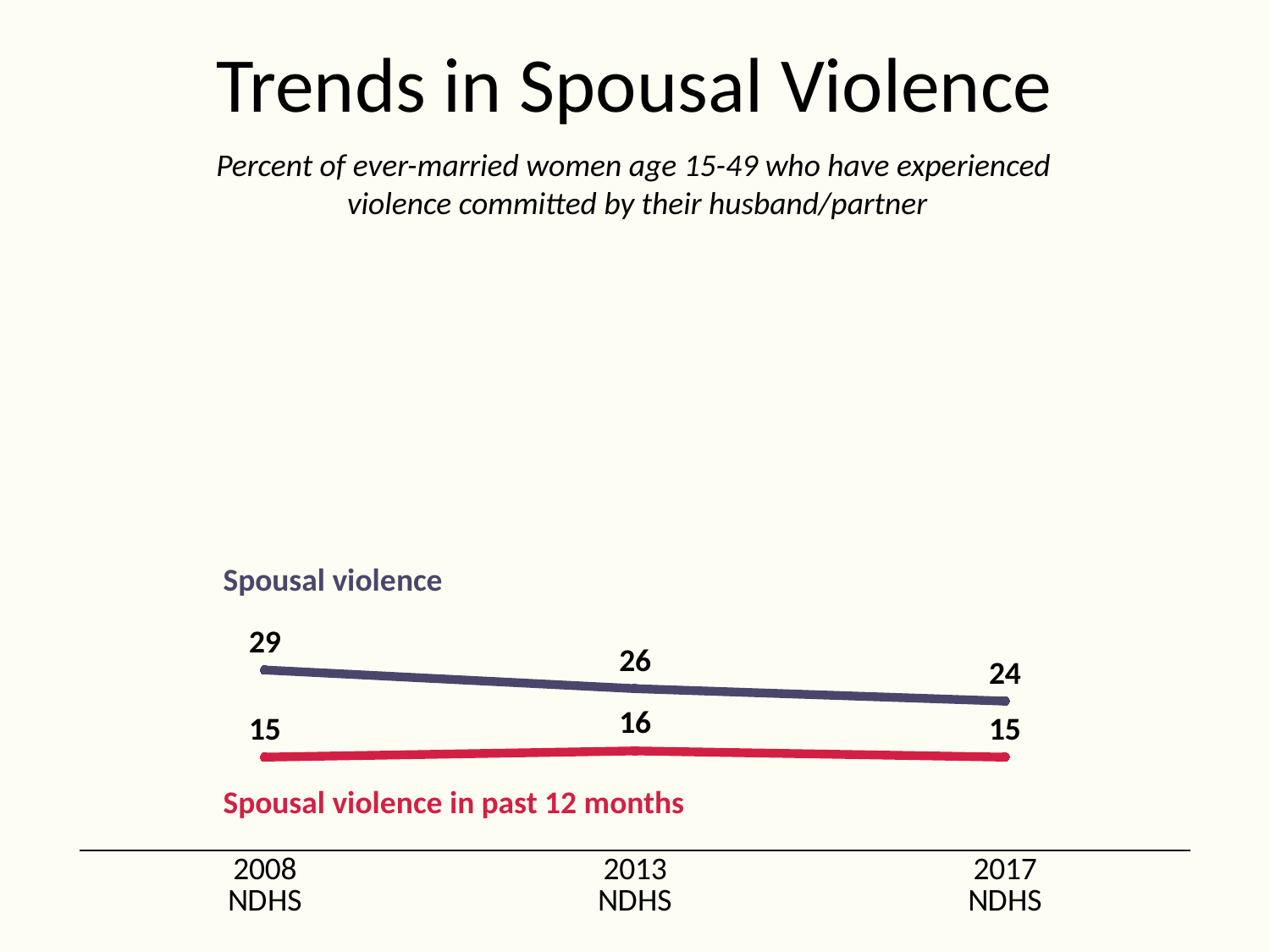

# Trends in Spousal Violence
Percent of ever-married women age 15-49 who have experienced
violence committed by their husband/partner

### Chart

| Category | Physical, sexual, or emotional violence | Recent spousal violence |
|---|---|---|
| 2008
NDHS | 29.0 | 15.0 |
| 2013
NDHS | 26.0 | 16.0 |
| 2017
NDHS | 24.0 | 15.0 |
Spousal violence
Spousal violence in past 12 months